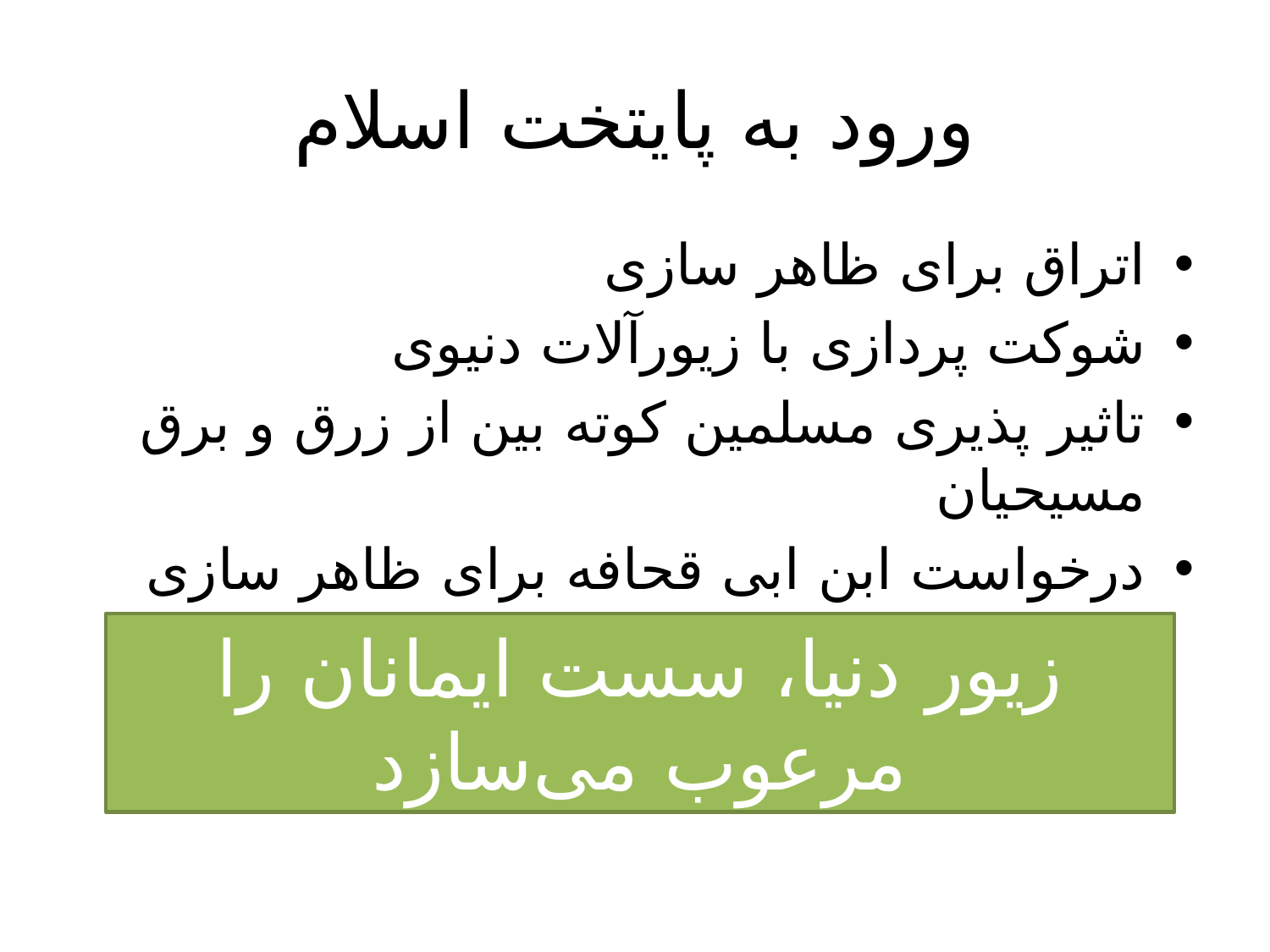

# ورود به پایتخت اسلام
اتراق برای ظاهر سازی
شوکت پردازی با زیورآلات دنیوی
تاثیر پذیری مسلمین کوته بین از زرق و برق مسیحیان
درخواست ابن ابی قحافه برای ظاهر سازی متقابل

زیور دنیا، سست ایمانان را مرعوب می‌سازد